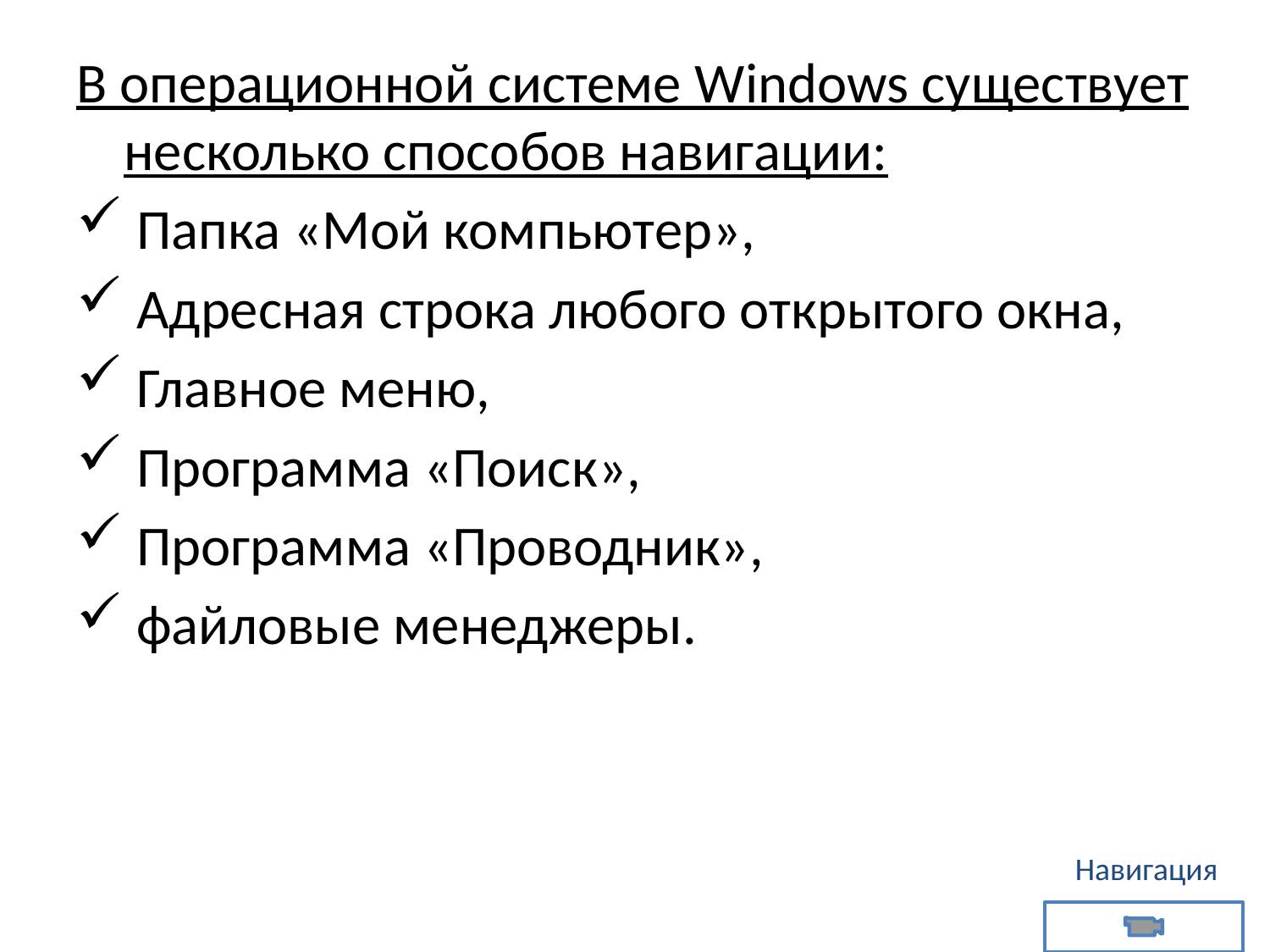

В операционной системе Windows существует несколько способов навигации:
 Папка «Мой компьютер»,
 Адресная строка любого открытого окна,
 Главное меню,
 Программа «Поиск»,
 Программа «Проводник»,
 файловые менеджеры.
Навигация